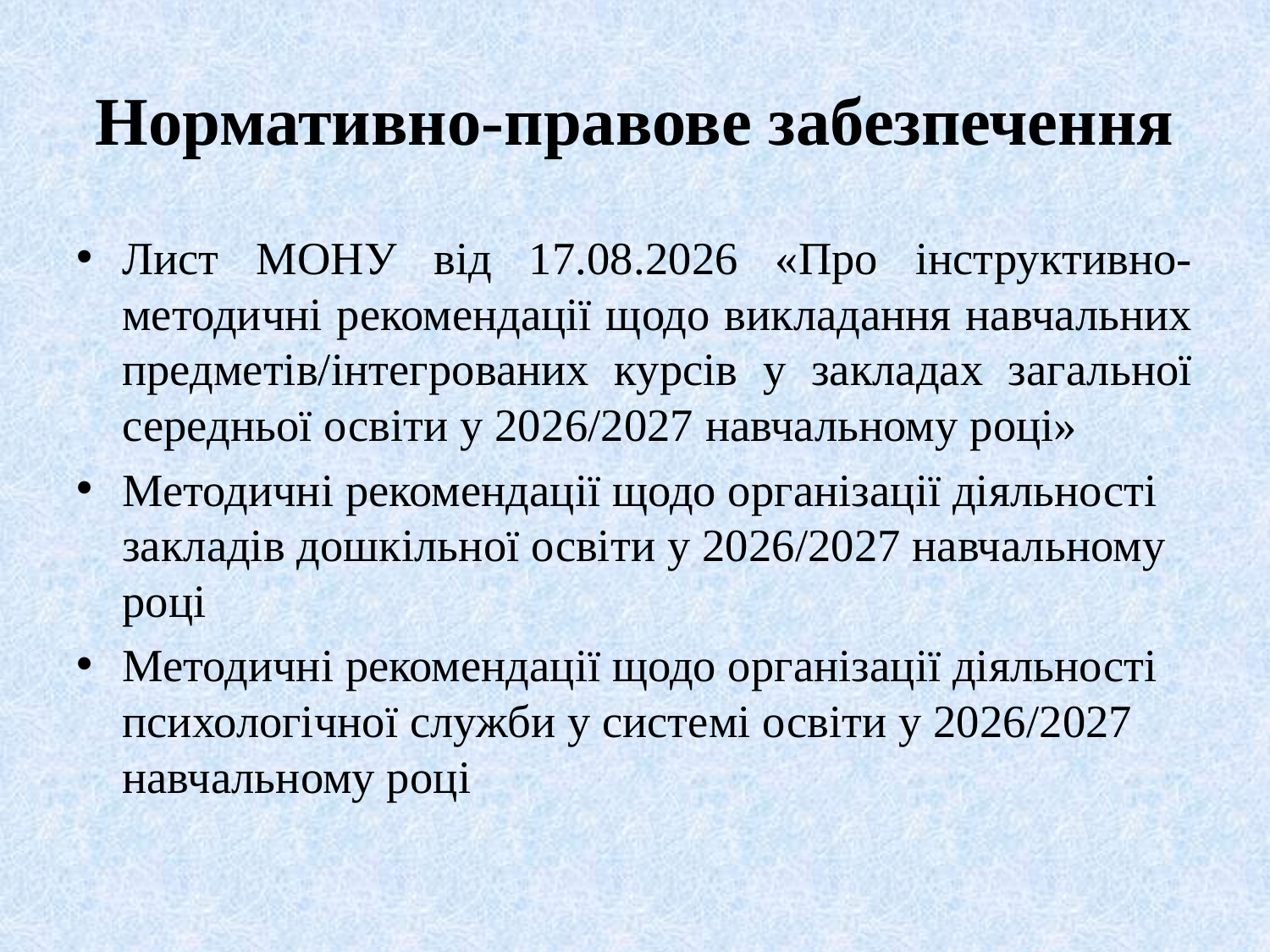

# Нормативно-правове забезпечення
Лист МОНУ від 17.08.2026 «Про інструктивно-методичні рекомендації щодо викладання навчальних предметів/інтегрованих курсів у закладах загальної середньої освіти у 2026/2027 навчальному році»
Методичні рекомендації щодо організації діяльності закладів дошкільної освіти у 2026/2027 навчальному році
Методичні рекомендації щодо організації діяльності психологічної служби у системі освіти у 2026/2027 навчальному році